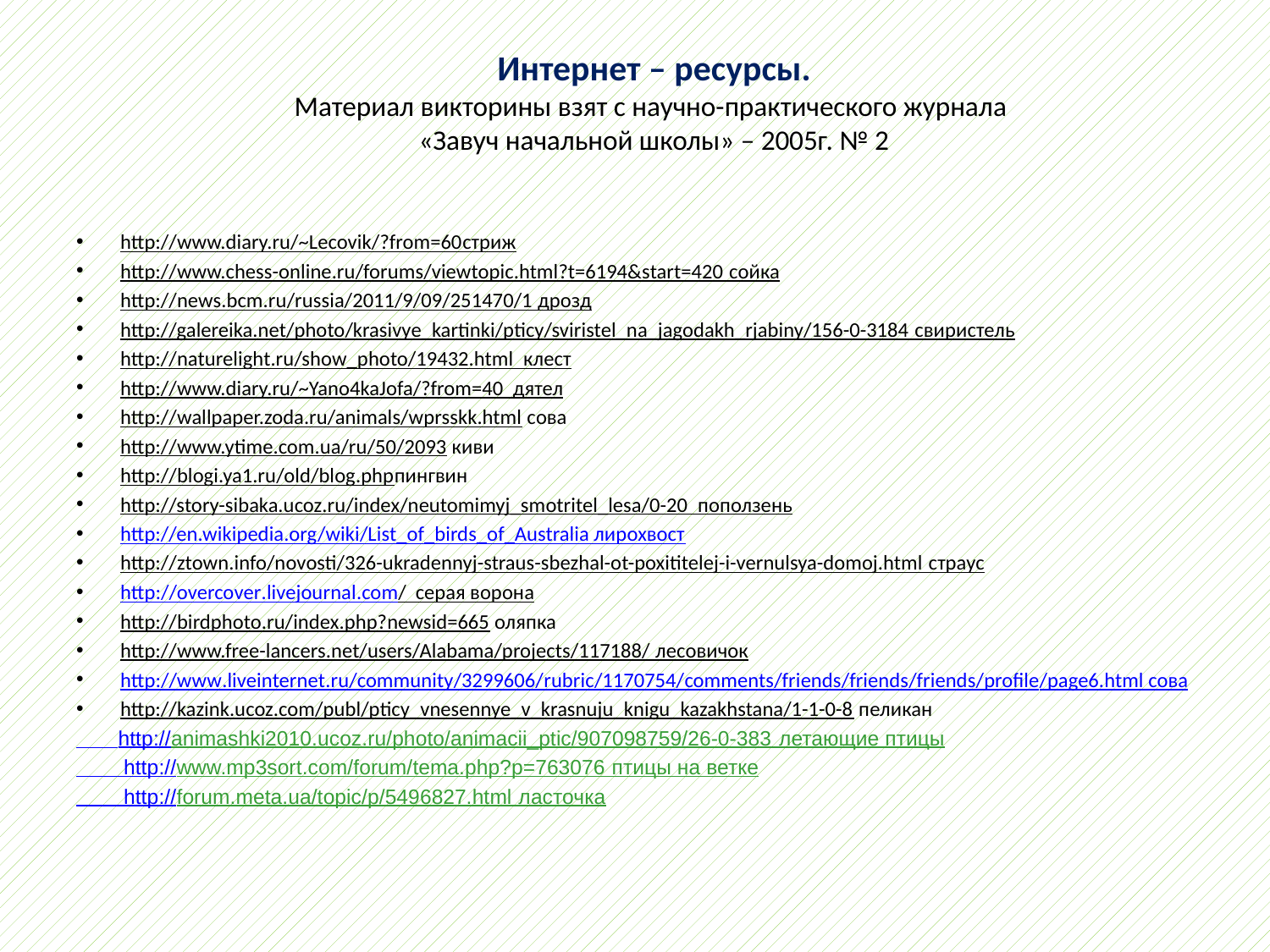

# Интернет – ресурсы. Материал викторины взят с научно-практического журнала «Завуч начальной школы» – 2005г. № 2
http://www.diary.ru/~Lecovik/?from=60стриж
http://www.chess-online.ru/forums/viewtopic.html?t=6194&start=420 сойка
http://news.bcm.ru/russia/2011/9/09/251470/1 дрозд
http://galereika.net/photo/krasivye_kartinki/pticy/sviristel_na_jagodakh_rjabiny/156-0-3184 свиристель
http://naturelight.ru/show_photo/19432.html  клест
http://www.diary.ru/~Yano4kaJofa/?from=40  дятел
http://wallpaper.zoda.ru/animals/wprsskk.html сова
http://www.ytime.com.ua/ru/50/2093 киви
http://blogi.ya1.ru/old/blog.phpпингвин
http://story-sibaka.ucoz.ru/index/neutomimyj_smotritel_lesa/0-20  поползень
http://en.wikipedia.org/wiki/List_of_birds_of_Australia лирохвост
http://ztown.info/novosti/326-ukradennyj-straus-sbezhal-ot-poxititelej-i-vernulsya-domoj.html страус
http://overcover.livejournal.com/  серая ворона
http://birdphoto.ru/index.php?newsid=665 оляпка
http://www.free-lancers.net/users/Alabama/projects/117188/ лесовичок
http://www.liveinternet.ru/community/3299606/rubric/1170754/comments/friends/friends/friends/profile/page6.html сова
http://kazink.ucoz.com/publ/pticy_vnesennye_v_krasnuju_knigu_kazakhstana/1-1-0-8 пеликан
         http://animashki2010.ucoz.ru/photo/animacii_ptic/907098759/26-0-383 летающие птицы
        http://www.mp3sort.com/forum/tema.php?p=763076 птицы на ветке
        http://forum.meta.ua/topic/p/5496827.html ласточка